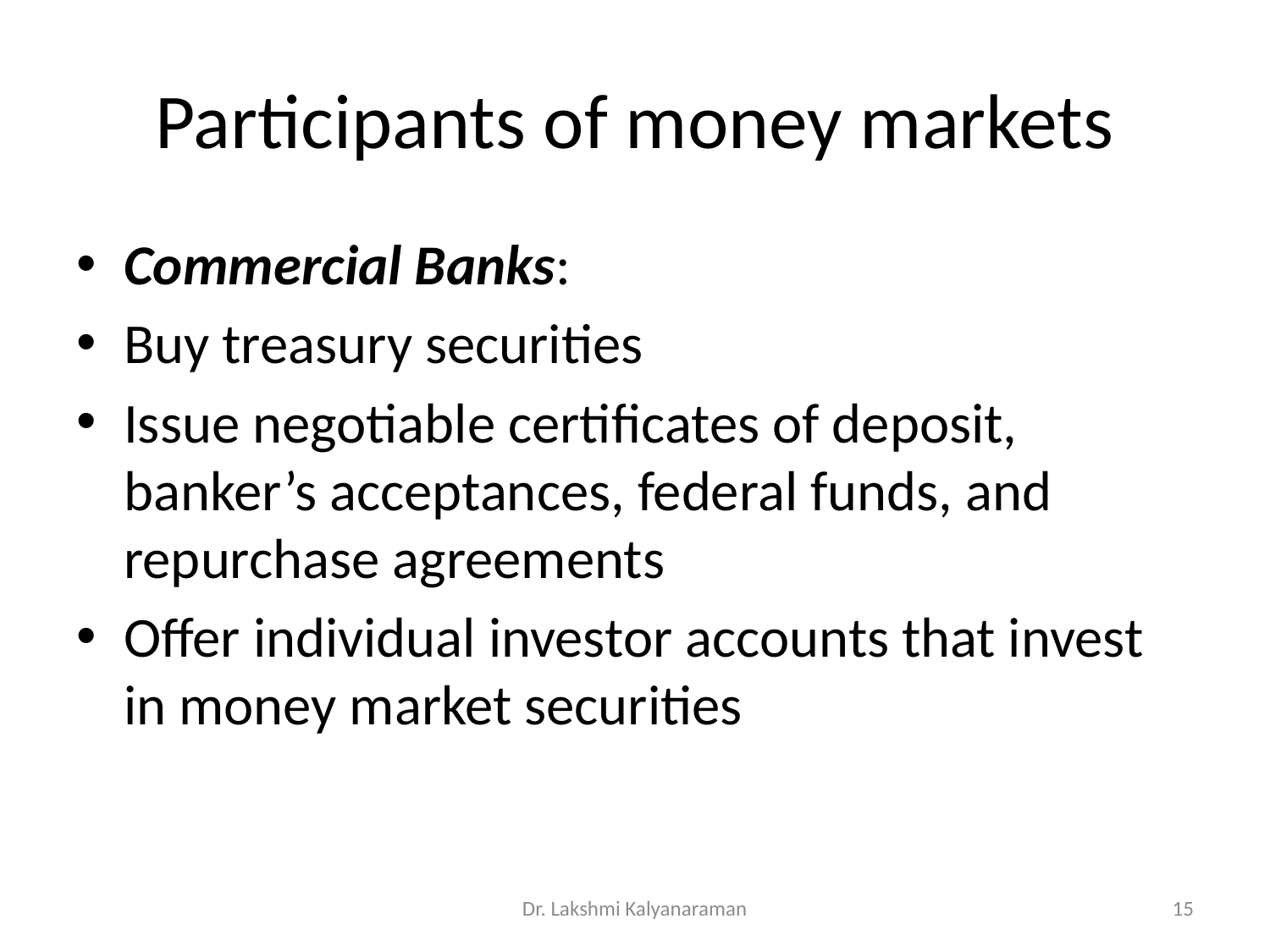

# Participants of money markets
Commercial Banks:
Buy treasury securities
Issue negotiable certificates of deposit, banker’s acceptances, federal funds, and repurchase agreements
Offer individual investor accounts that invest in money market securities
Dr. Lakshmi Kalyanaraman
15